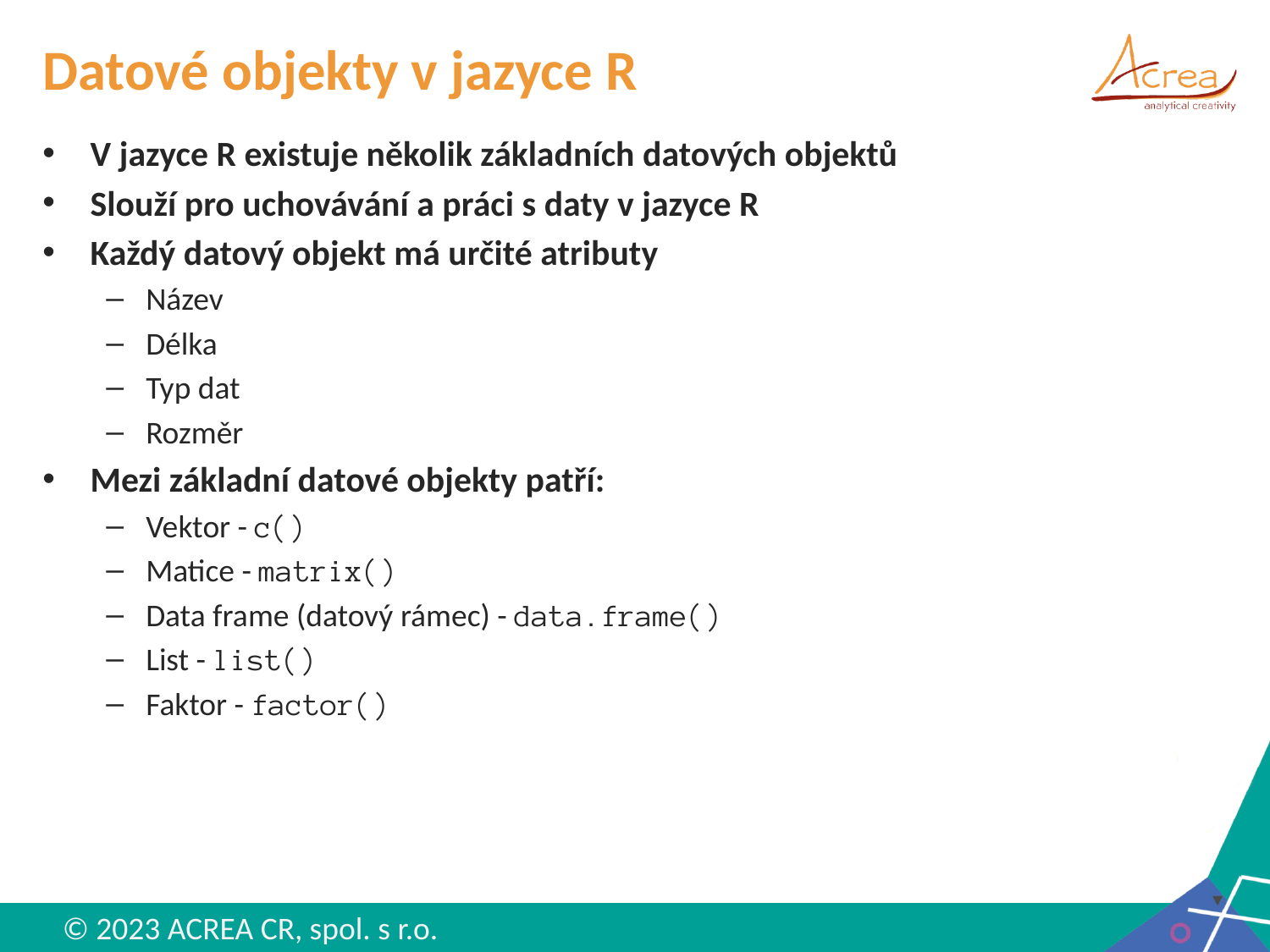

# Datové objekty v jazyce R
V jazyce R existuje několik základních datových objektů
Slouží pro uchovávání a práci s daty v jazyce R
Každý datový objekt má určité atributy
Název
Délka
Typ dat
Rozměr
Mezi základní datové objekty patří:
Vektor - c()
Matice - matrix()
Data frame (datový rámec) - data.frame()
List - list()
Faktor - factor()